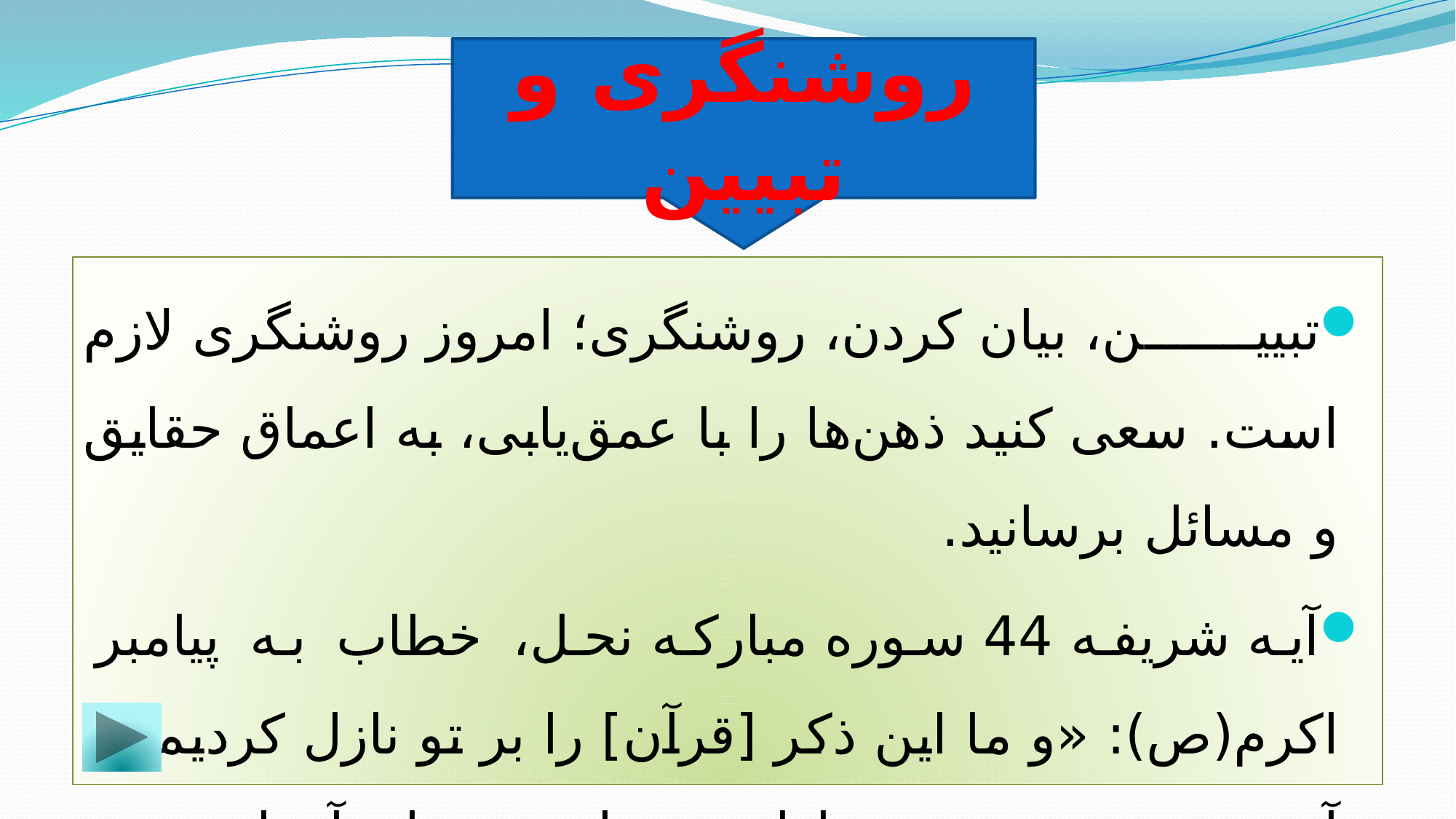

روشنگری و تبیین
تبیین، بیان کردن، روشنگری؛ امروز روشنگری لازم است. سعی کنید ذهن‌ها را با عمق‌یابی، به اعماق حقایق و مسائل برسانید.
آیه شریفه 44 سوره مبارکه نحل، خطاب به پیامبر اکرم‌(ص): «و ما اين ذكر [قرآن‏] را بر تو نازل كرديم، تا آنچه به سوى مردم نازل شده است براى آنها روشن سازى و شايد انديشه كنند.»